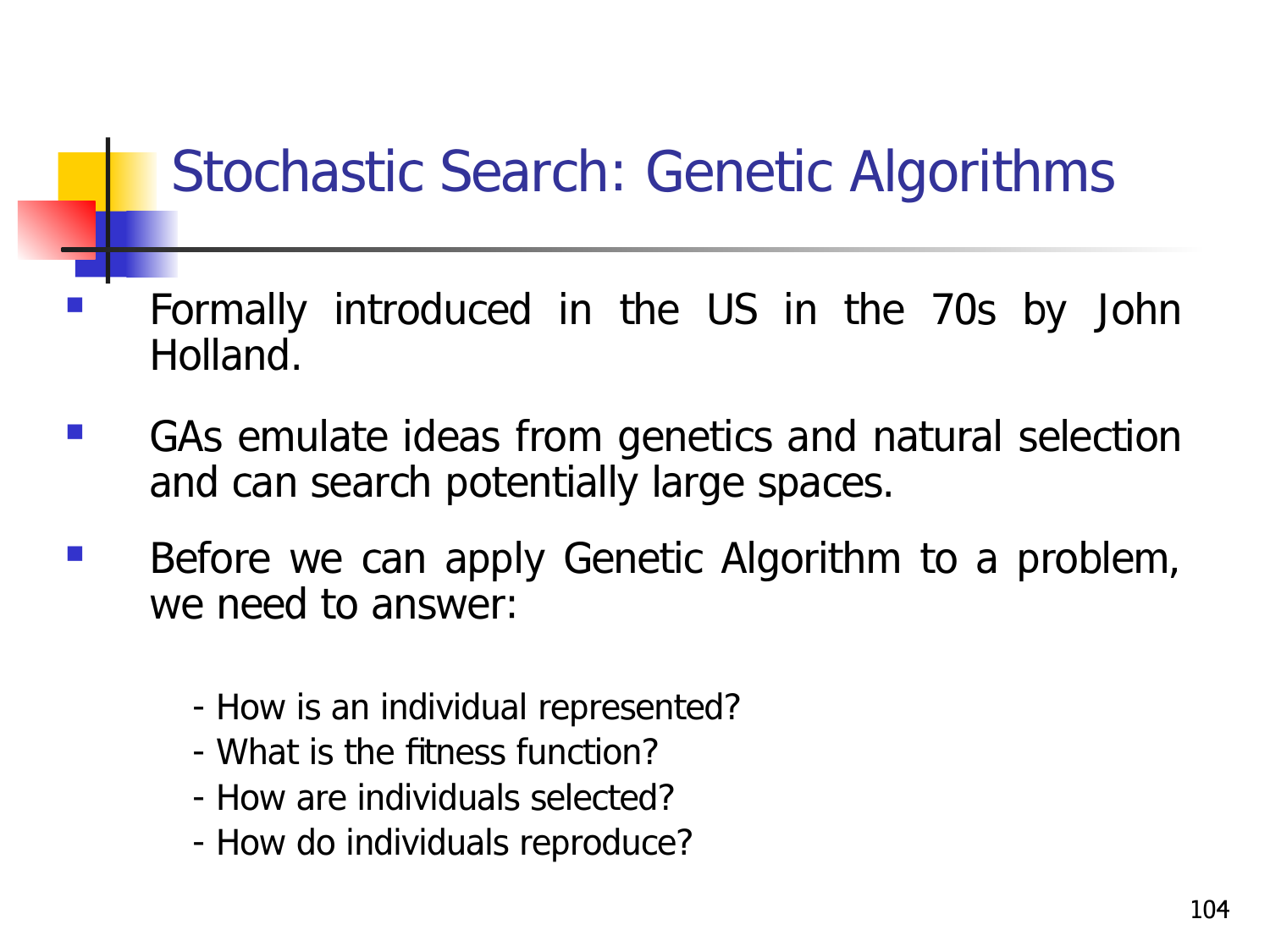

# Stochastic Search: Genetic Algorithms
Formally introduced in the US in the 70s by John Holland.

GAs emulate ideas from genetics and natural selection and can search potentially large spaces.

Before we can apply Genetic Algorithm to a problem, we need to answer:

- How is an individual represented?
- What is the fitness function?
- How are individuals selected?
- How do individuals reproduce?
104